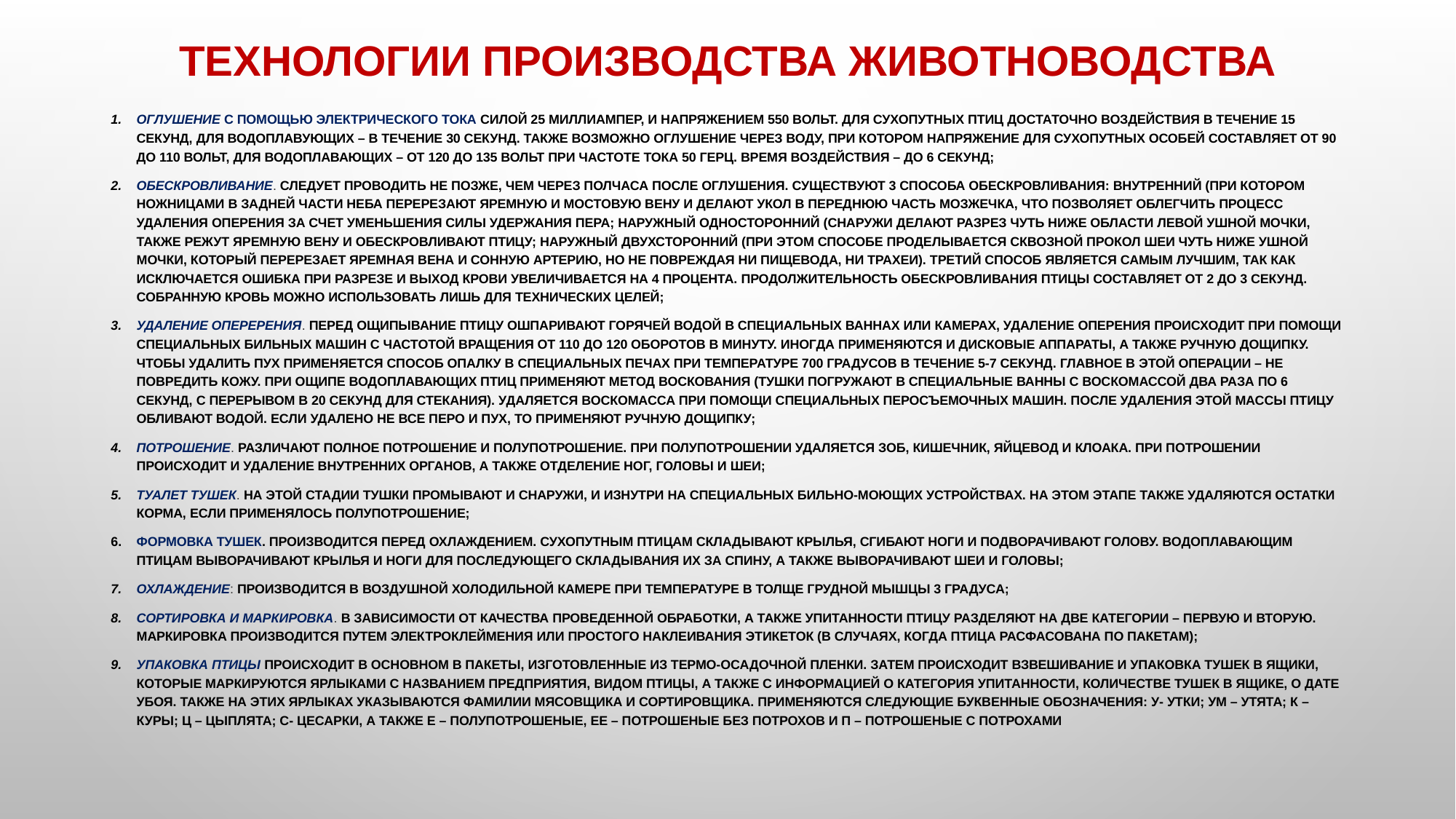

# Технологии производства животноводства
оглушение с помощью электрического тока силой 25 миллиампер, и напряжением 550 Вольт. Для сухопутных птиц достаточно воздействия в течение 15 секунд, для водоплавующих – в течение 30 секунд. Также возможно оглушение через воду, при котором напряжение для сухопутных особей составляет от 90 до 110 вольт, для водоплавающих – от 120 до 135 вольт при частоте тока 50 Герц. Время воздействия – до 6 секунд;
обескровливание. Следует проводить не позже, чем через полчаса после оглушения. Существуют 3 способа обескровливания: внутренний (при котором ножницами в задней части неба перерезают яремную и мостовую вену и делают укол в переднюю часть мозжечка, что позволяет облегчить процесс удаления оперения за счет уменьшения силы удержания пера; наружный односторонний (снаружи делают разрез чуть ниже области левой ушной мочки, также режут яремную вену и обескровливают птицу; наружный двухсторонний (при этом способе проделывается сквозной прокол шеи чуть ниже ушной мочки, который перерезает яремная вена и сонную артерию, но не повреждая ни пищевода, ни трахеи). Третий способ является самым лучшим, так как исключается ошибка при разрезе и выход крови увеличивается на 4 процента. Продолжительность обескровливания птицы составляет от 2 до 3 секунд. Собранную кровь можно использовать лишь для технических целей;
удаление оперерения. Перед ощипывание птицу ошпаривают горячей водой в специальных ваннах или камерах, Удаление оперения происходит при помощи специальных бильных машин с частотой вращения от 110 до 120 оборотов в минуту. Иногда применяются и дисковые аппараты, а также ручную дощипку. Чтобы удалить пух применяется способ опалку в специальных печах при температуре 700 градусов в течение 5-7 секунд. Главное в этой операции – не повредить кожу. При ощипе водоплавающих птиц применяют метод воскования (тушки погружают в специальные ванны с воскомассой два раза по 6 секунд, с перерывом в 20 секунд для стекания). Удаляется воскомасса при помощи специальных перосъемочных машин. После удаления этой массы птицу обливают водой. Если удалено не все перо и пух, то применяют ручную дощипку;
потрошение. Различают полное потрошение и полупотрошение. При полупотрошении удаляется зоб, кишечник, яйцевод и клоака. При потрошении происходит и удаление внутренних органов, а также отделение ног, головы и шеи;
туалет тушек. На этой стадии тушки промывают и снаружи, и изнутри на специальных бильно-моющих устройствах. На этом этапе также удаляются остатки корма, если применялось полупотрошение;
формовка тушек. Производится перед охлаждением. Сухопутным птицам складывают крылья, сгибают ноги и подворачивают голову. Водоплавающим птицам выворачивают крылья и ноги для последующего складывания их за спину, а также выворачивают шеи и головы;
охлаждение: производится в воздушной холодильной камере при температуре в толще грудной мышцы 3 градуса;
сортировка и маркировка. В зависимости от качества проведенной обработки, а также упитанности птицу разделяют на две категории – первую и вторую. Маркировка производится путем электроклеймения или простого наклеивания этикеток (в случаях, когда птица расфасована по пакетам);
упаковка птицы происходит в основном в пакеты, изготовленные из термо-осадочной пленки. Затем происходит взвешивание и упаковка тушек в ящики, которые маркируются ярлыками с названием предприятия, видом птицы, а также с информацией о категория упитанности, количестве тушек в ящике, о дате убоя. Также на этих ярлыках указываются фамилии мясовщика и сортировщика. Применяются следующие буквенные обозначения: у- утки; ум – утята; к – куры; ц – цыплята; с- цесарки, а также е – полупотрошеные, ее – потрошеные без потрохов и п – потрошеные с потрохами